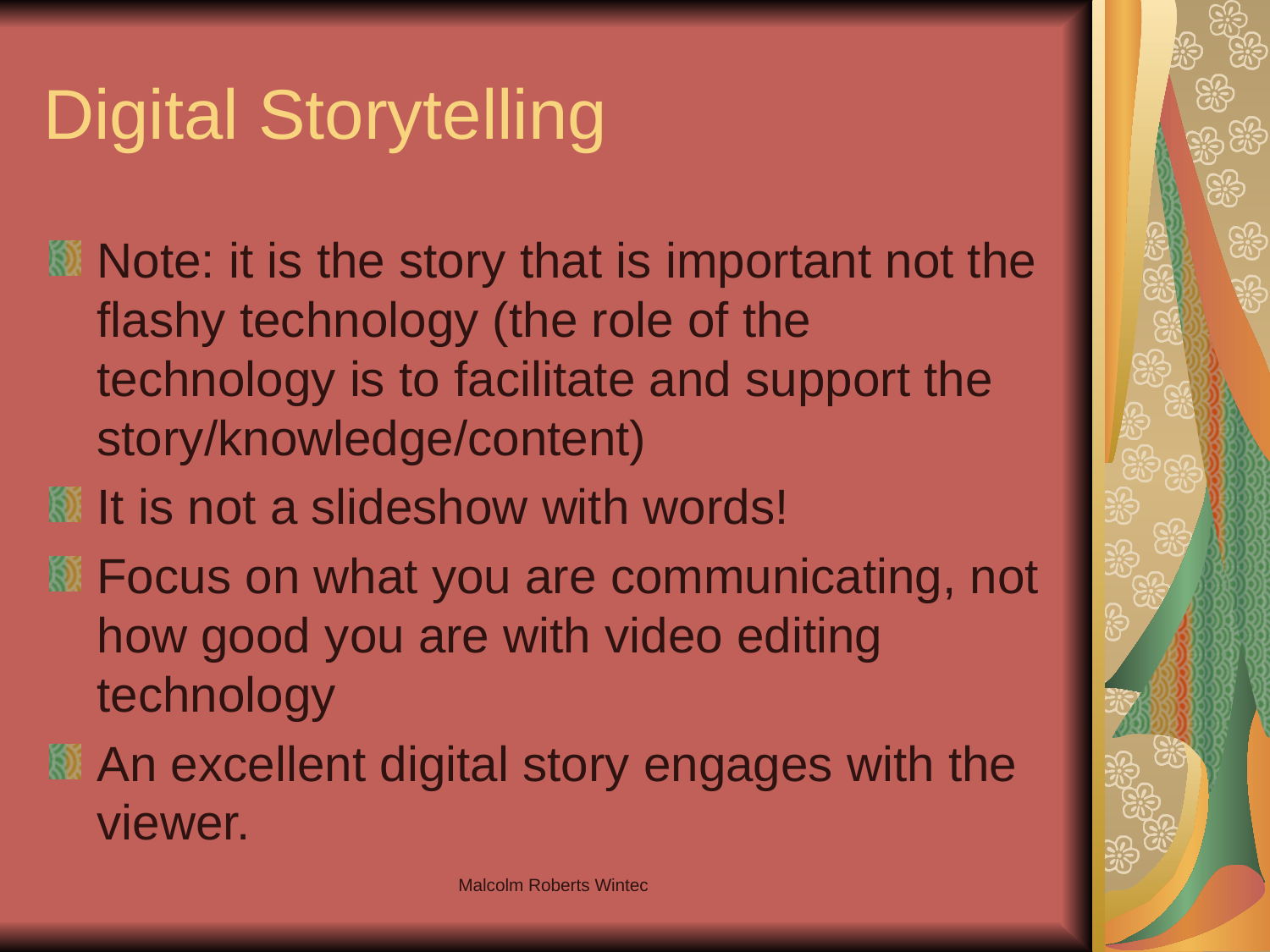

# Digital Storytelling
Note: it is the story that is important not the flashy technology (the role of the technology is to facilitate and support the story/knowledge/content)
It is not a slideshow with words!
Focus on what you are communicating, not how good you are with video editing technology
An excellent digital story engages with the viewer.
Malcolm Roberts Wintec